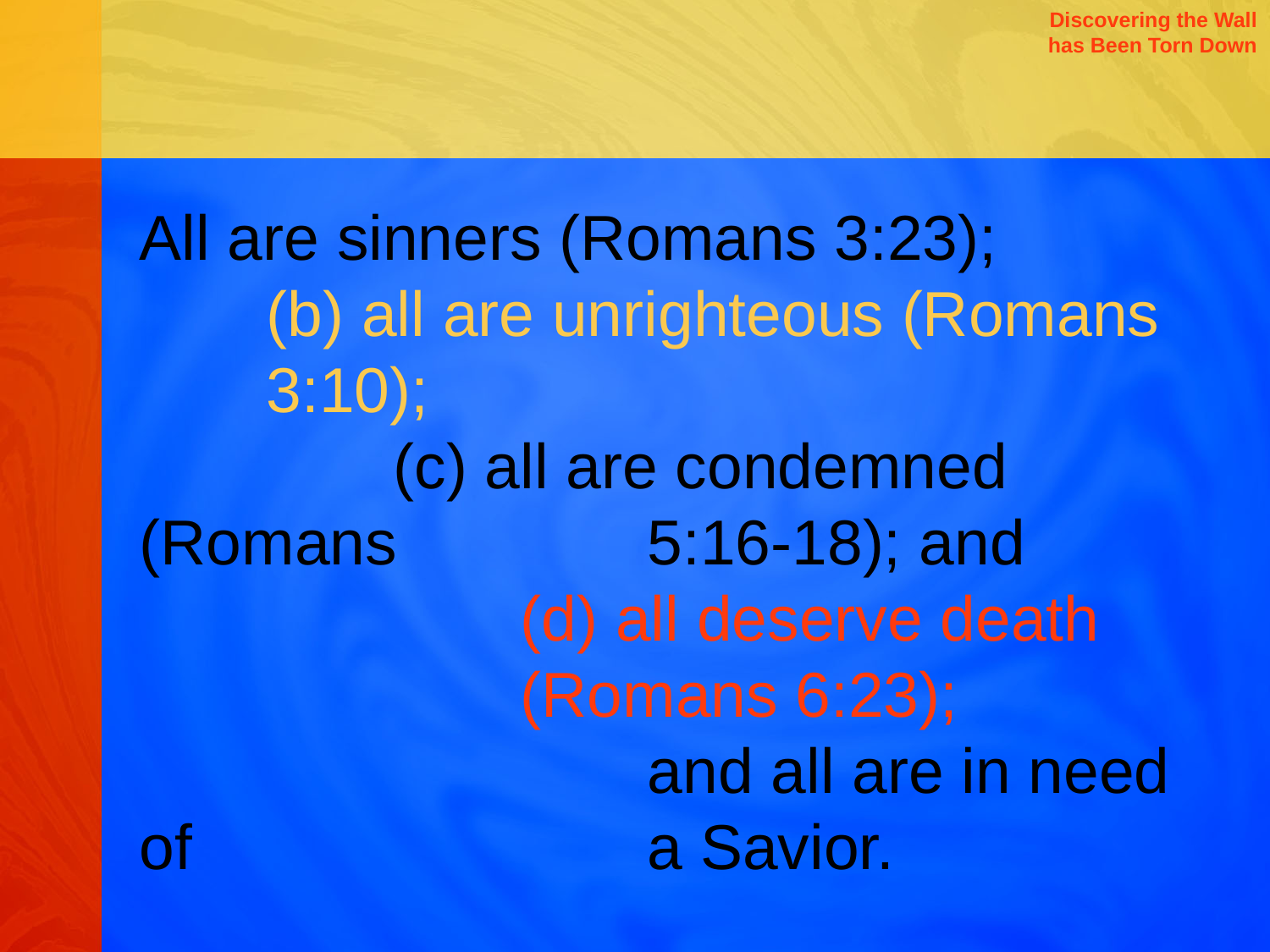

Discovering the Wall has Been Torn Down
All are sinners (Romans 3:23);
	(b) all are unrighteous (Romans 	3:10);
		(c) all are condemned (Romans 		5:16-18); and
			(d) all deserve death 				(Romans 6:23);
				and all are in need of 				a Savior.